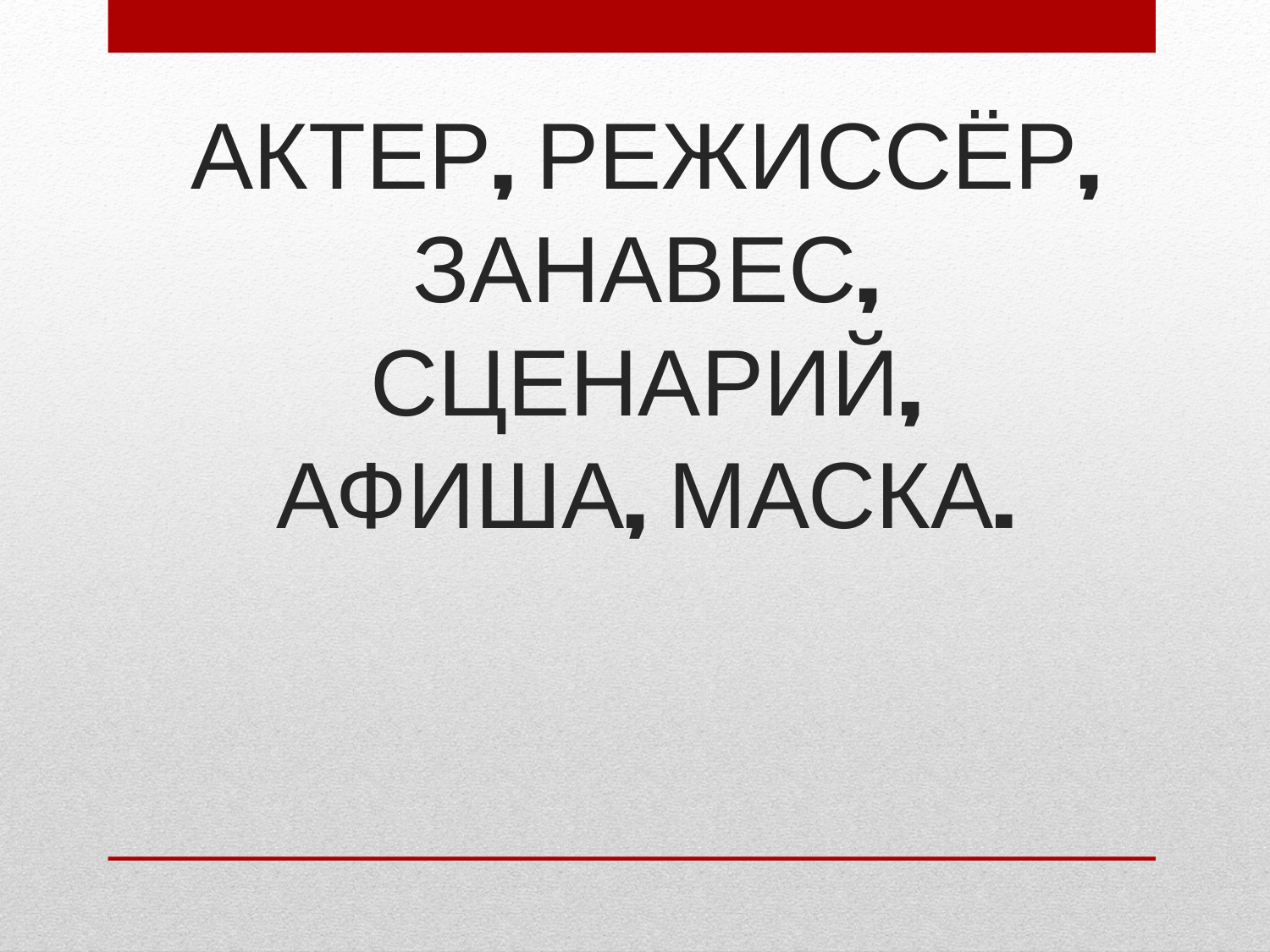

# АКТЕР, РЕЖИССЁР, ЗАНАВЕС, СЦЕНАРИЙ, АФИША, МАСКА.